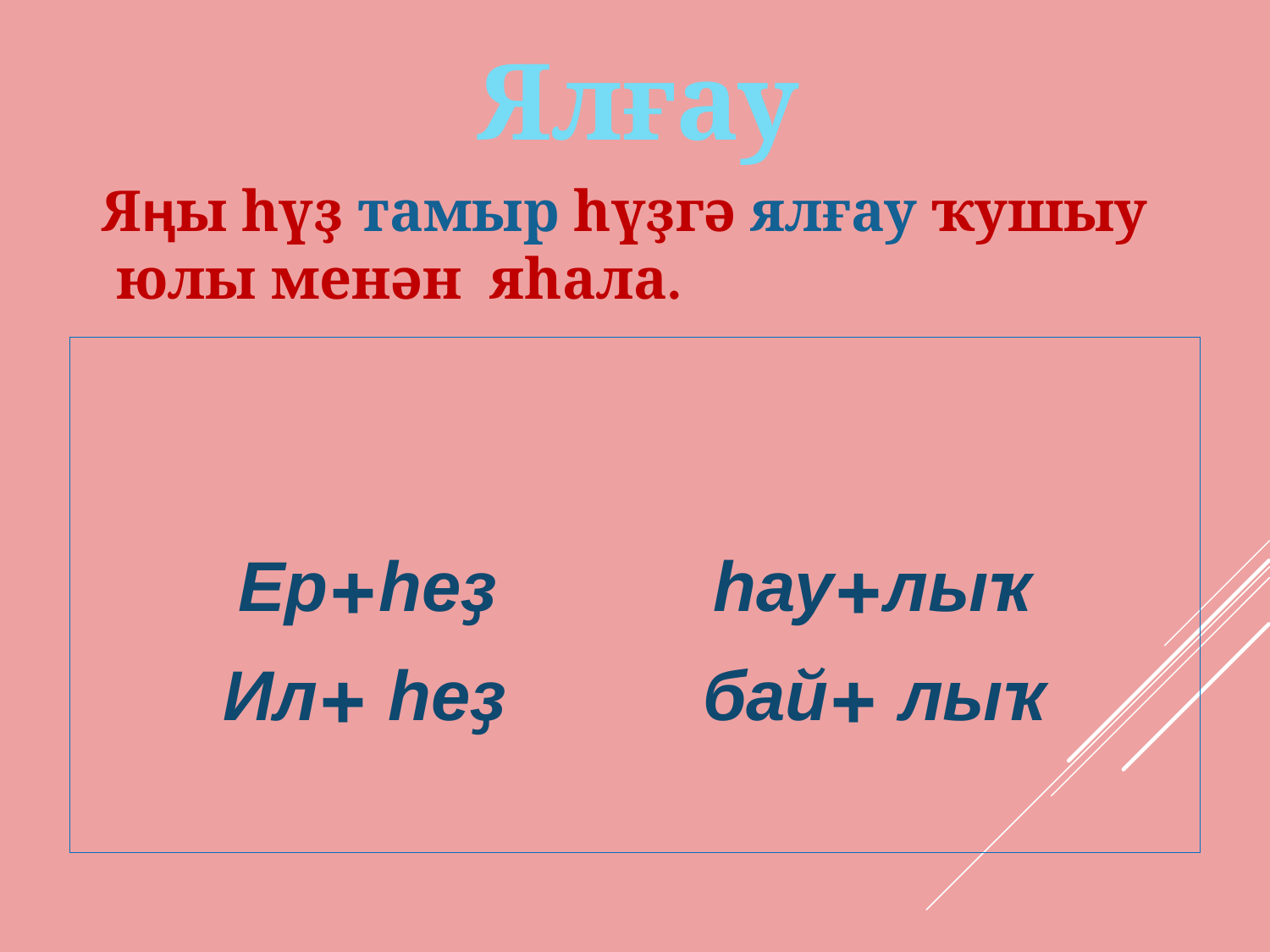

Ялғау
#
Яңы һүҙ тамыр һүҙгә ялғау ҡушыу
 юлы менән  яһала.

Ер+һеҙ           һау+лыҡ
Ил+ һеҙ          бай+ лыҡ